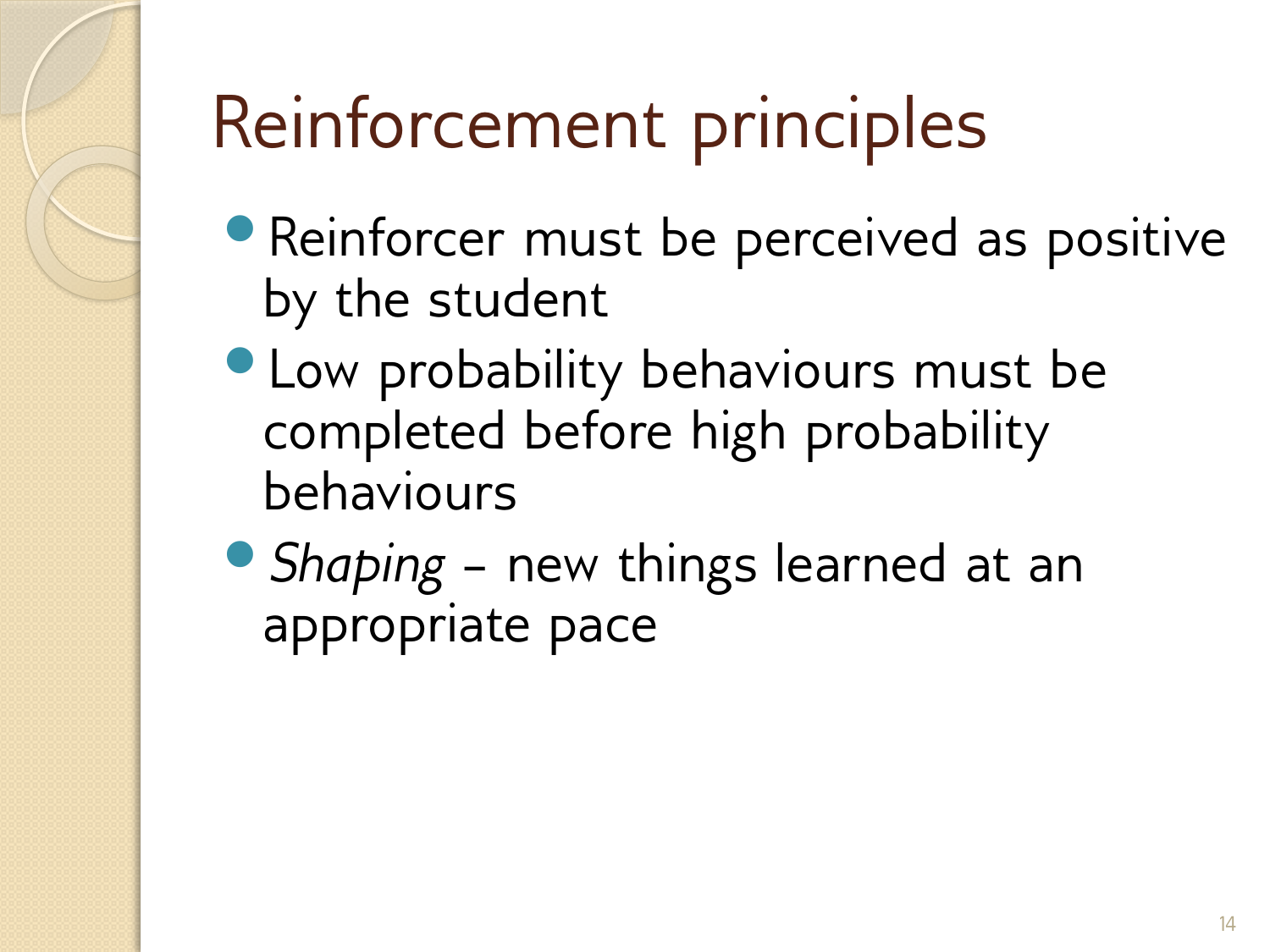

# Reinforcement principles
Reinforcer must be perceived as positive by the student
Low probability behaviours must be completed before high probability behaviours
Shaping – new things learned at an appropriate pace
14